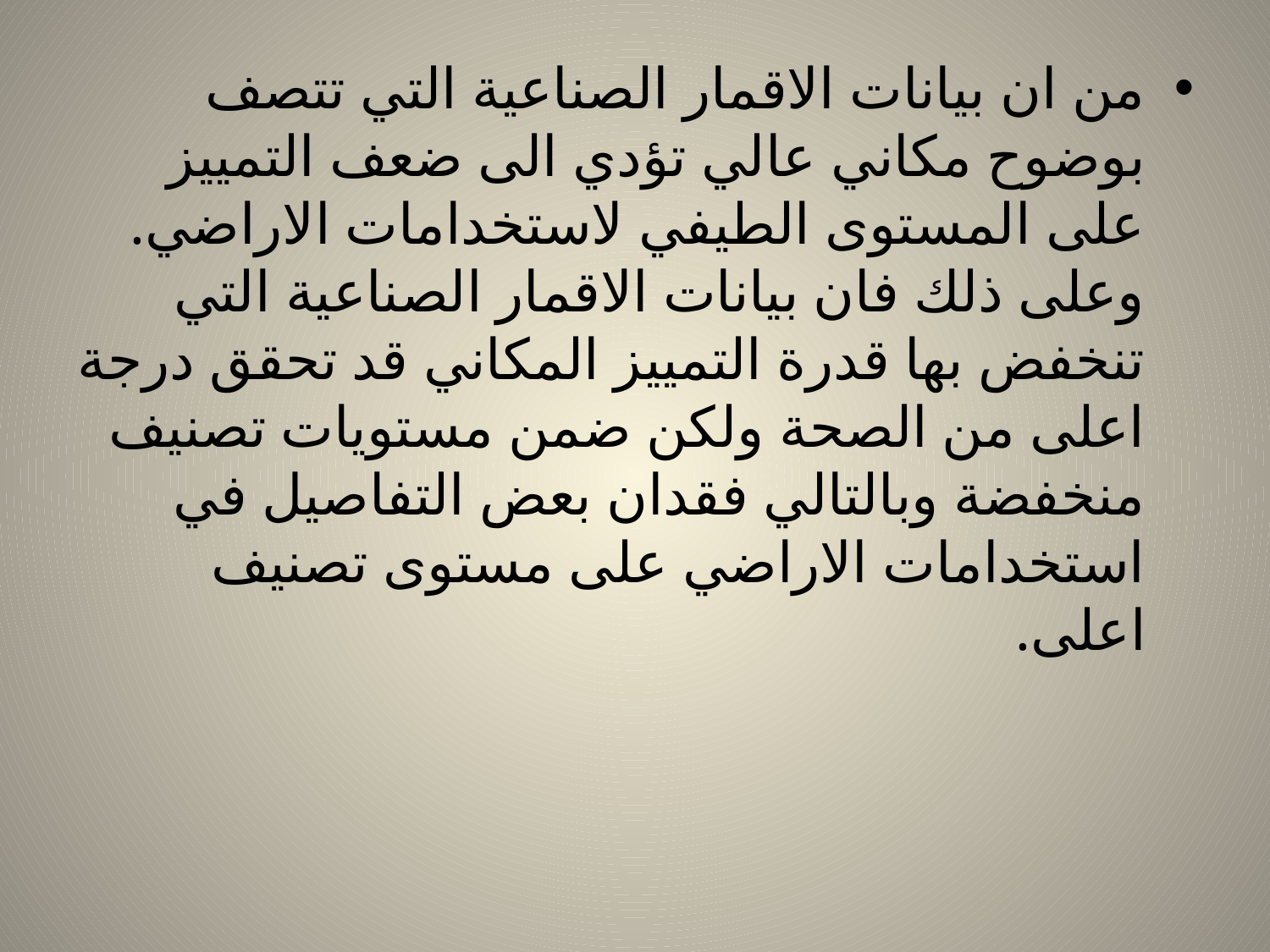

من ان بيانات الاقمار الصناعية التي تتصف بوضوح مكاني عالي تؤدي الى ضعف التمييز على المستوى الطيفي لاستخدامات الاراضي. وعلى ذلك فان بيانات الاقمار الصناعية التي تنخفض بها قدرة التمييز المكاني قد تحقق درجة اعلى من الصحة ولكن ضمن مستويات تصنيف منخفضة وبالتالي فقدان بعض التفاصيل في استخدامات الاراضي على مستوى تصنيف اعلى.